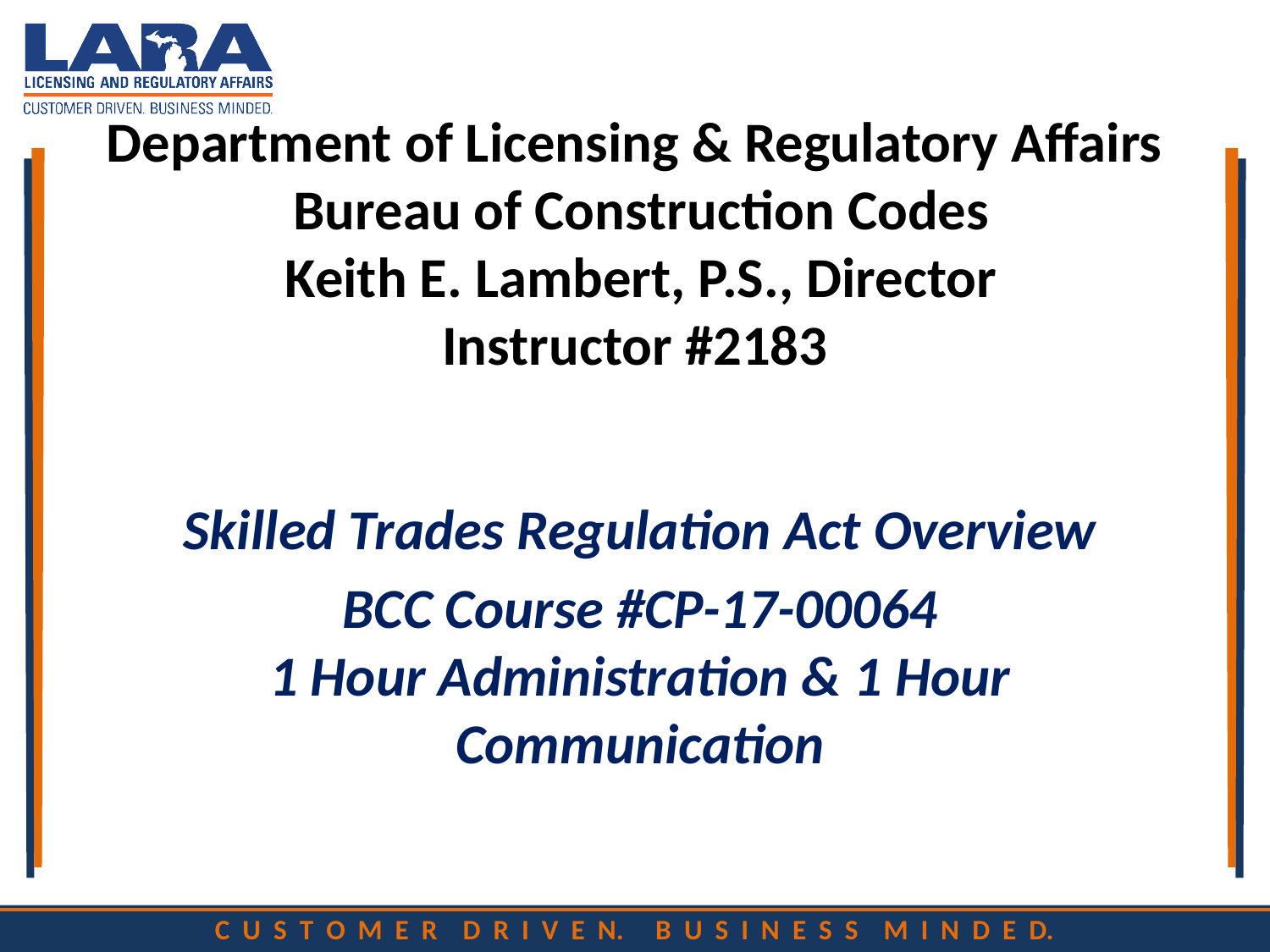

# Department of Licensing & Regulatory Affairs Bureau of Construction Codes Keith E. Lambert, P.S., Director Instructor #2183
Skilled Trades Regulation Act Overview
BCC Course #CP-17-00064
1 Hour Administration & 1 Hour Communication